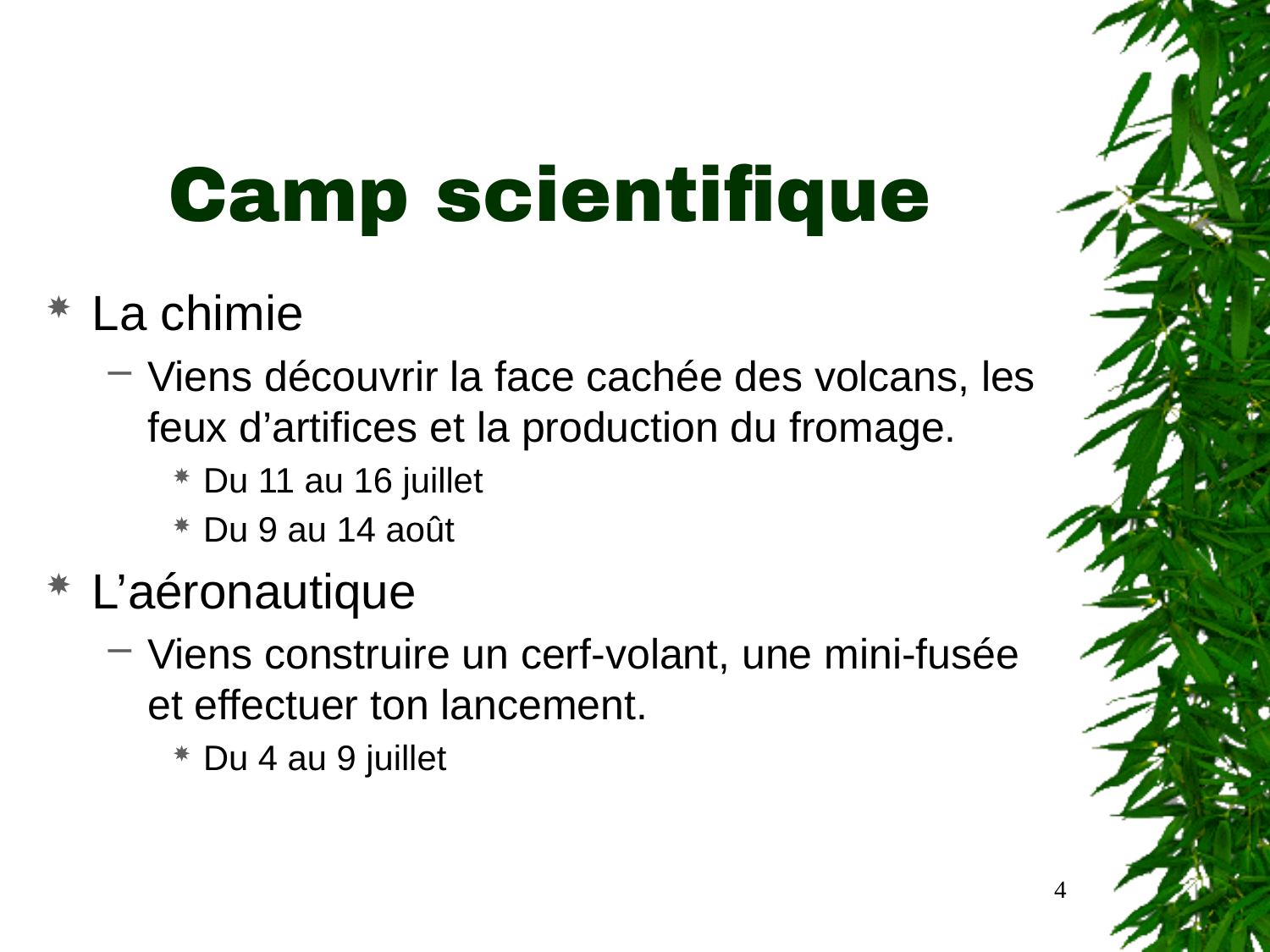

# Camp scientifique
La chimie
Viens découvrir la face cachée des volcans, les feux d’artifices et la production du fromage.
Du 11 au 16 juillet
Du 9 au 14 août
L’aéronautique
Viens construire un cerf-volant, une mini-fusée et effectuer ton lancement.
Du 4 au 9 juillet

4